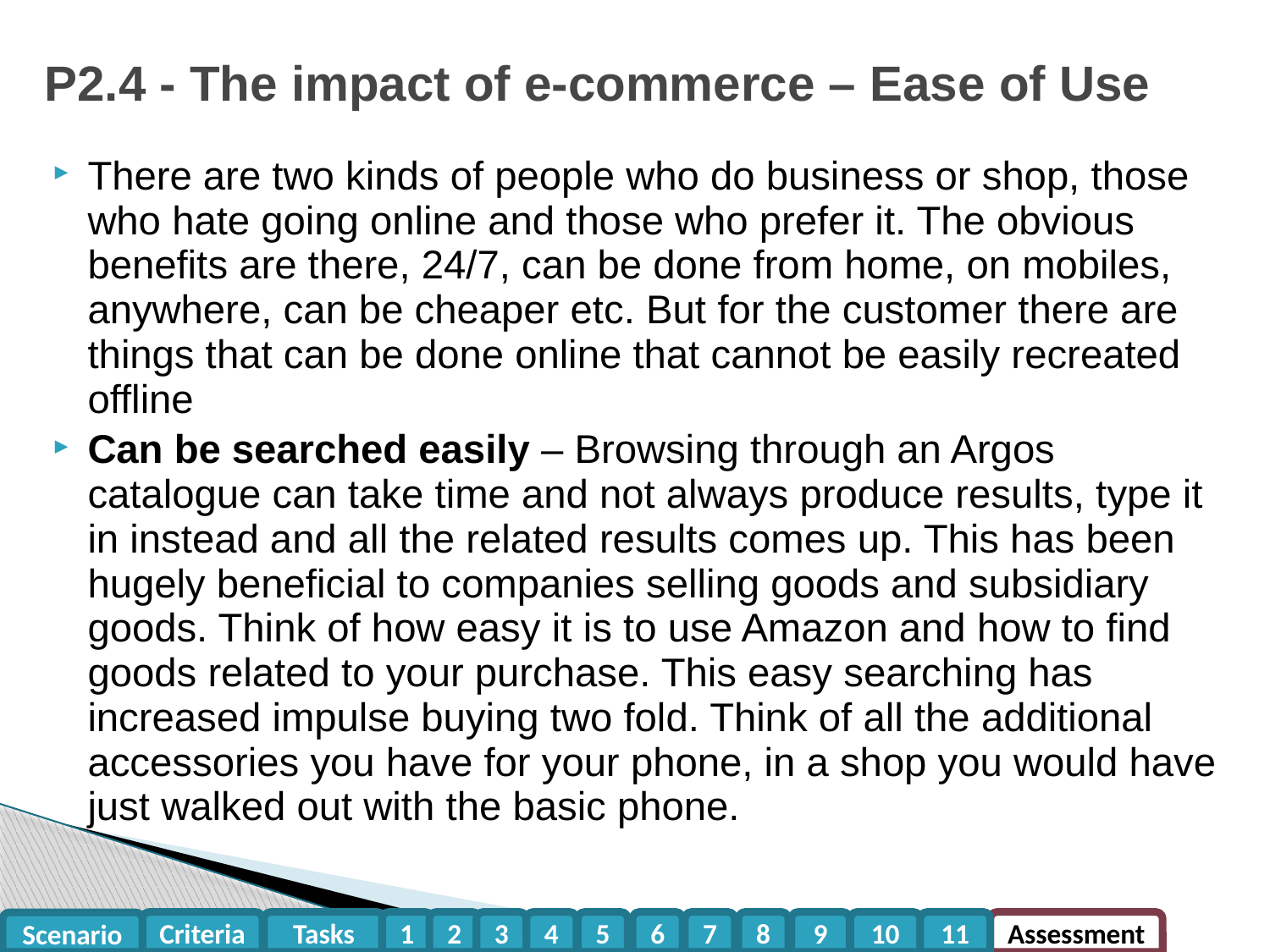

# P2.4 - The impact of e-commerce – Ease of Use
There are two kinds of people who do business or shop, those who hate going online and those who prefer it. The obvious benefits are there, 24/7, can be done from home, on mobiles, anywhere, can be cheaper etc. But for the customer there are things that can be done online that cannot be easily recreated offline
Can be searched easily – Browsing through an Argos catalogue can take time and not always produce results, type it in instead and all the related results comes up. This has been hugely beneficial to companies selling goods and subsidiary goods. Think of how easy it is to use Amazon and how to find goods related to your purchase. This easy searching has increased impulse buying two fold. Think of all the additional accessories you have for your phone, in a shop you would have just walked out with the basic phone.